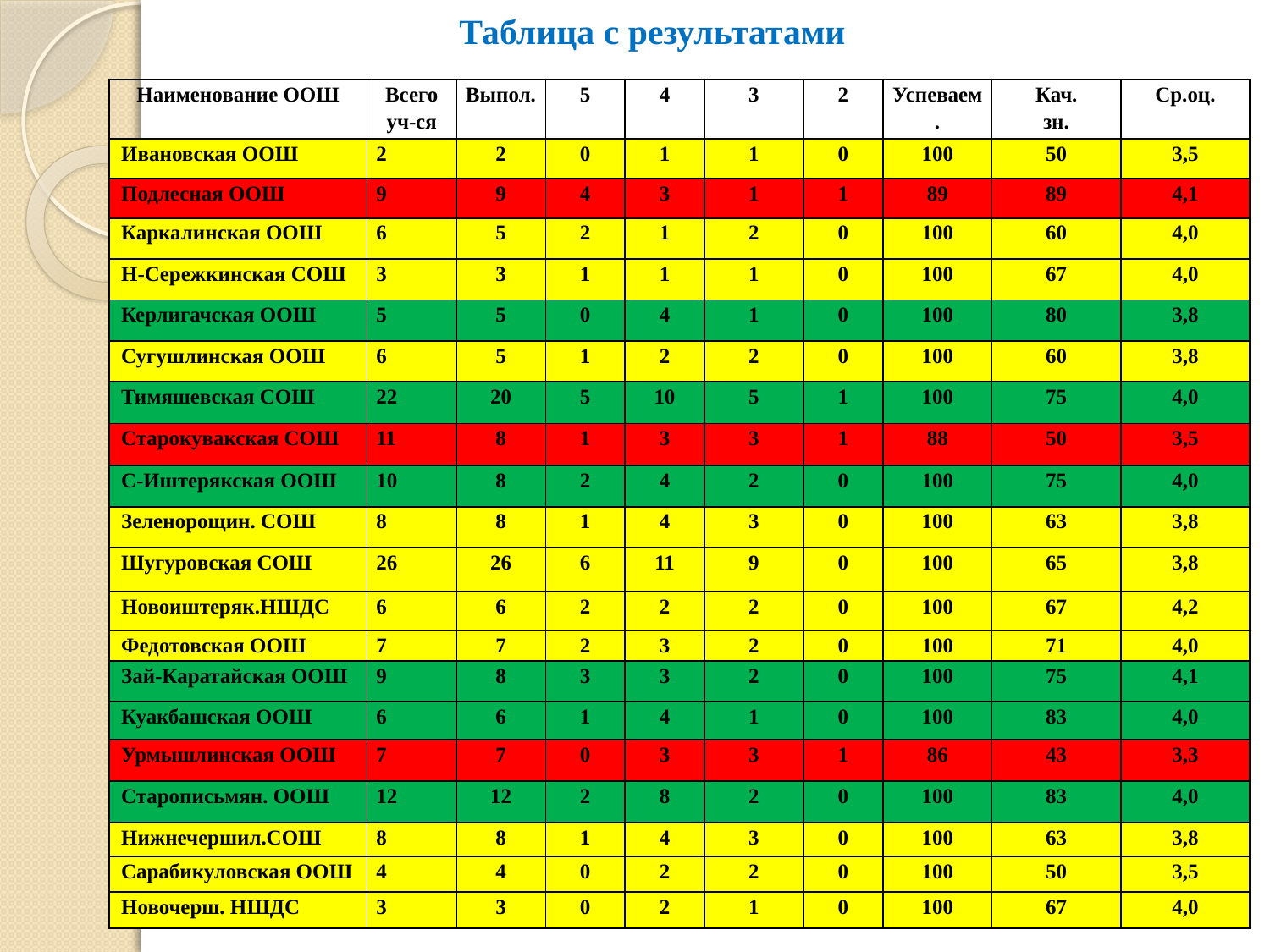

# Таблица с результатами
| Наименование ООШ | Всего уч-ся | Выпол. | 5 | 4 | 3 | 2 | Успеваем. | Кач. зн. | Ср.оц. |
| --- | --- | --- | --- | --- | --- | --- | --- | --- | --- |
| Ивановская ООШ | 2 | 2 | 0 | 1 | 1 | 0 | 100 | 50 | 3,5 |
| Подлесная ООШ | 9 | 9 | 4 | 3 | 1 | 1 | 89 | 89 | 4,1 |
| Каркалинская ООШ | 6 | 5 | 2 | 1 | 2 | 0 | 100 | 60 | 4,0 |
| Н-Сережкинская СОШ | 3 | 3 | 1 | 1 | 1 | 0 | 100 | 67 | 4,0 |
| Керлигачская ООШ | 5 | 5 | 0 | 4 | 1 | 0 | 100 | 80 | 3,8 |
| Сугушлинская ООШ | 6 | 5 | 1 | 2 | 2 | 0 | 100 | 60 | 3,8 |
| Тимяшевская СОШ | 22 | 20 | 5 | 10 | 5 | 1 | 100 | 75 | 4,0 |
| Старокувакская СОШ | 11 | 8 | 1 | 3 | 3 | 1 | 88 | 50 | 3,5 |
| С-Иштерякская ООШ | 10 | 8 | 2 | 4 | 2 | 0 | 100 | 75 | 4,0 |
| Зеленорощин. СОШ | 8 | 8 | 1 | 4 | 3 | 0 | 100 | 63 | 3,8 |
| Шугуровская СОШ | 26 | 26 | 6 | 11 | 9 | 0 | 100 | 65 | 3,8 |
| Новоиштеряк.НШДС | 6 | 6 | 2 | 2 | 2 | 0 | 100 | 67 | 4,2 |
| Федотовская ООШ | 7 | 7 | 2 | 3 | 2 | 0 | 100 | 71 | 4,0 |
| Зай-Каратайская ООШ | 9 | 8 | 3 | 3 | 2 | 0 | 100 | 75 | 4,1 |
| Куакбашская ООШ | 6 | 6 | 1 | 4 | 1 | 0 | 100 | 83 | 4,0 |
| Урмышлинская ООШ | 7 | 7 | 0 | 3 | 3 | 1 | 86 | 43 | 3,3 |
| Старописьмян. ООШ | 12 | 12 | 2 | 8 | 2 | 0 | 100 | 83 | 4,0 |
| Нижнечершил.СОШ | 8 | 8 | 1 | 4 | 3 | 0 | 100 | 63 | 3,8 |
| Сарабикуловская ООШ | 4 | 4 | 0 | 2 | 2 | 0 | 100 | 50 | 3,5 |
| Новочерш. НШДС | 3 | 3 | 0 | 2 | 1 | 0 | 100 | 67 | 4,0 |